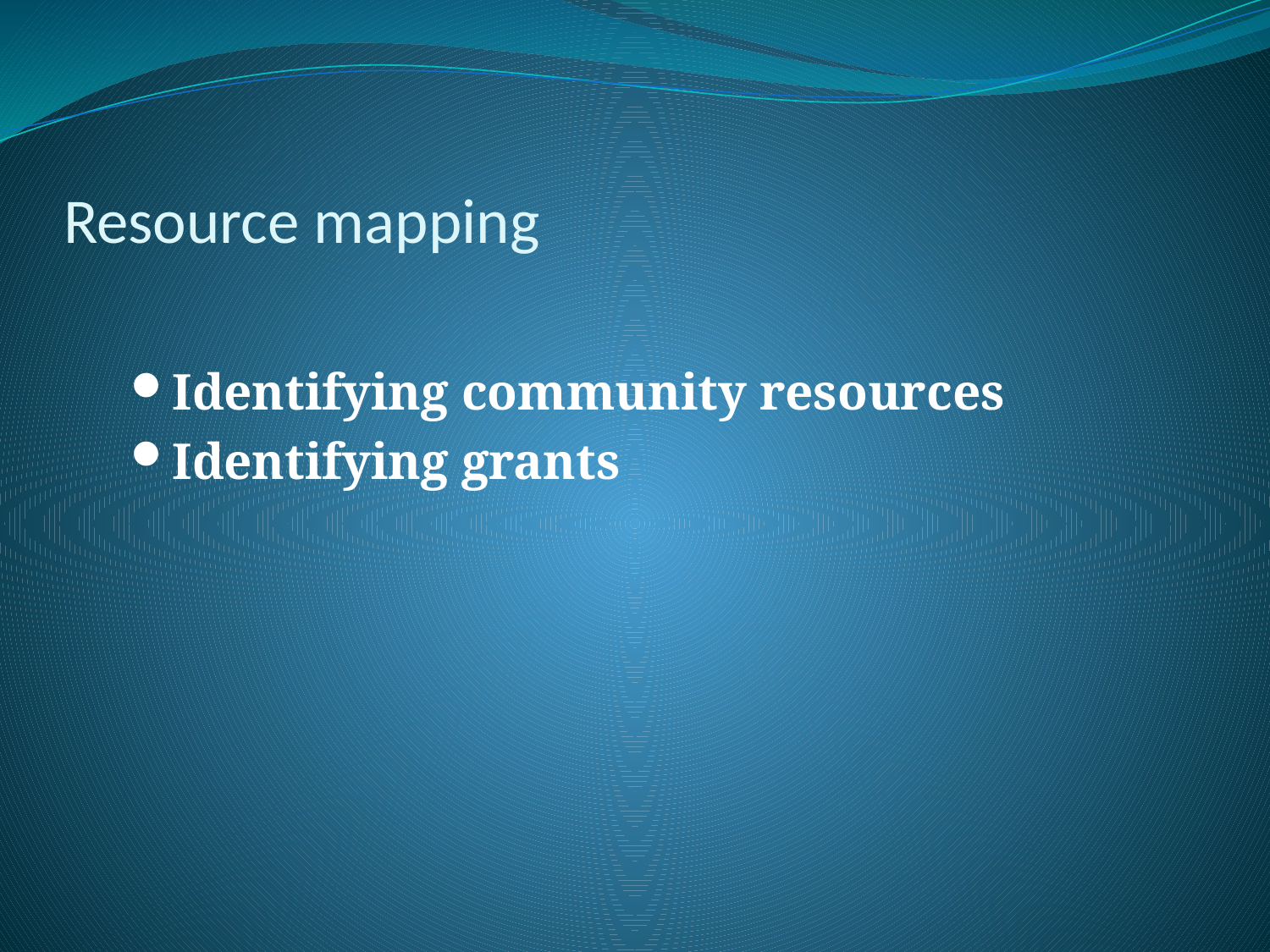

# Resource mapping

Identifying community resources
Identifying grants